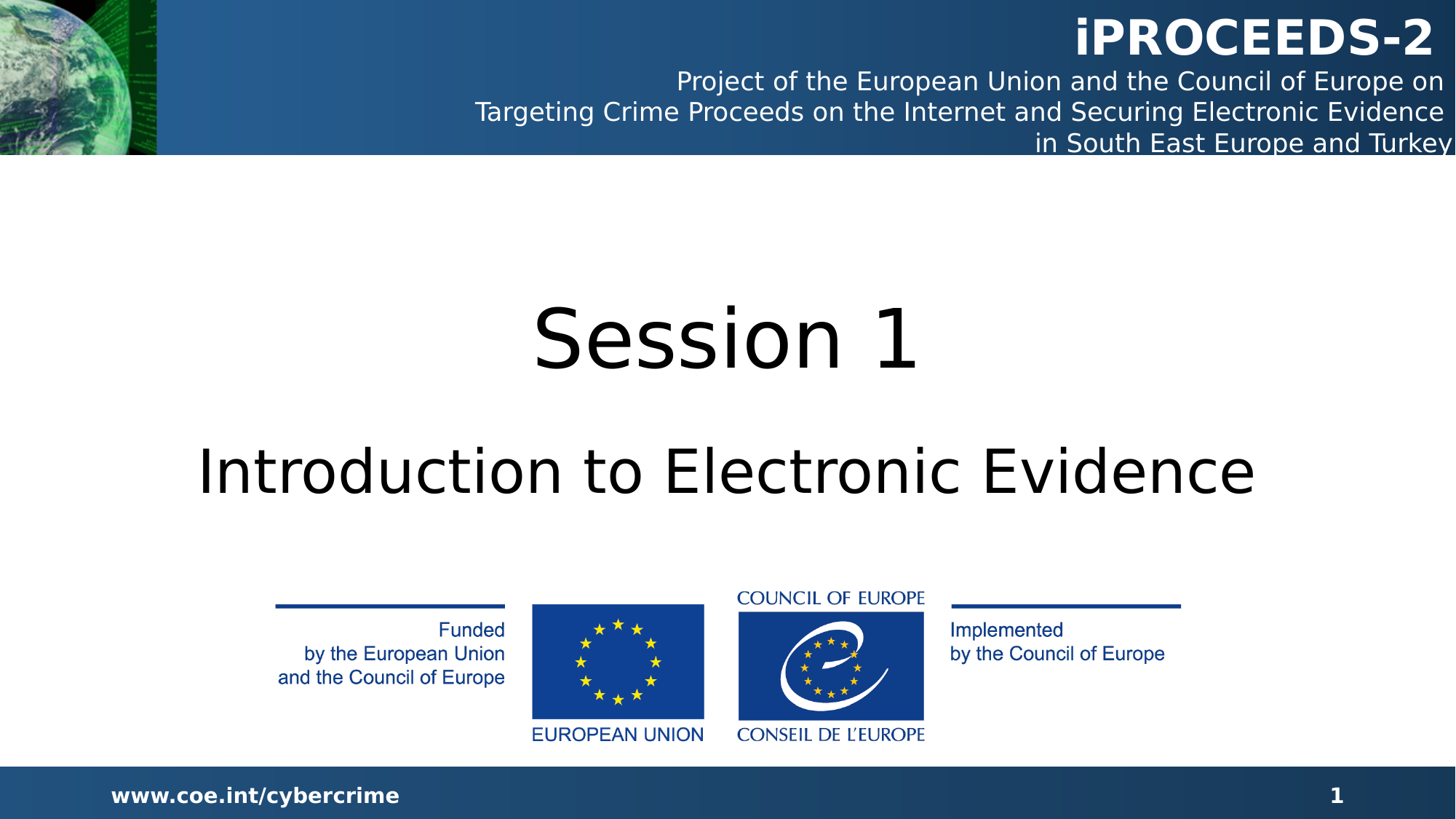

iPROCEEDS-2
Project of the European Union and the Council of Europe on
Targeting Crime Proceeds on the Internet and Securing Electronic Evidence
in South East Europe and Turkey
# Session 1
Introduction to Electronic Evidence
1
www.coe.int/cybercrime